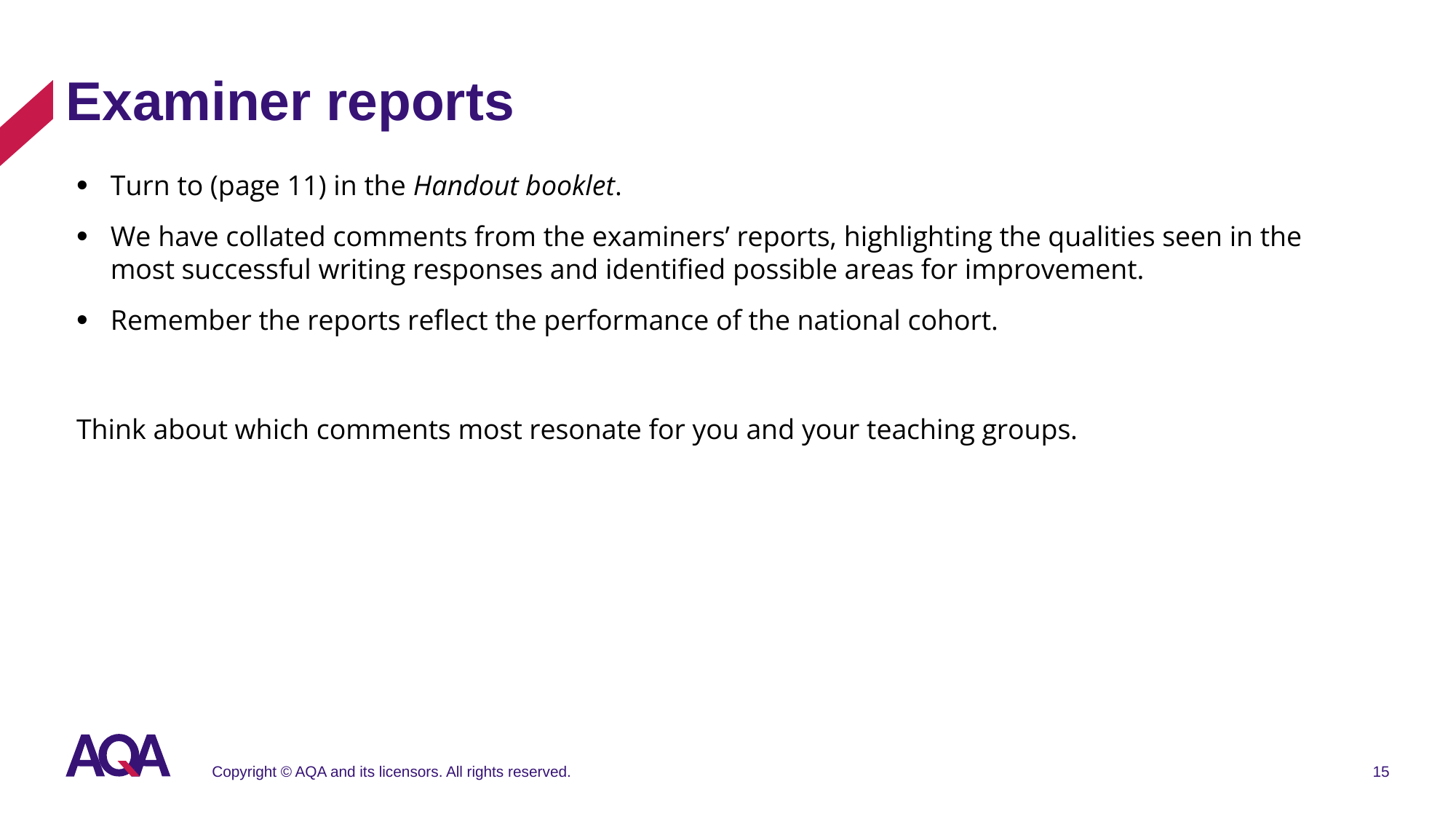

# Examiner reports
Turn to (page 11) in the Handout booklet.
We have collated comments from the examiners’ reports, highlighting the qualities seen in the most successful writing responses and identified possible areas for improvement.
Remember the reports reflect the performance of the national cohort.

Think about which comments most resonate for you and your teaching groups.
Copyright © AQA and its licensors. All rights reserved.
15